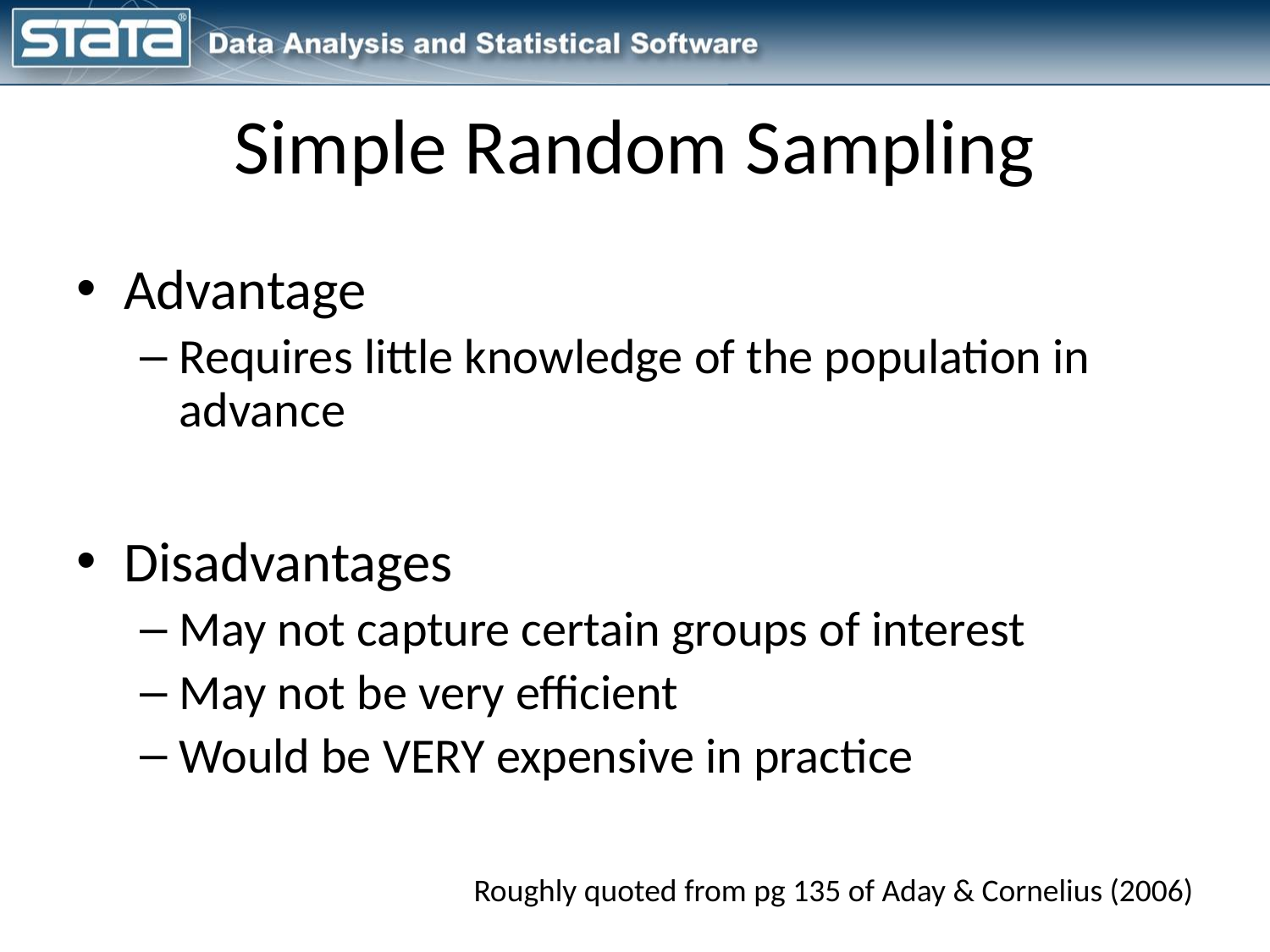

# Simple Random Sampling
Advantage
Requires little knowledge of the population in advance

Disadvantages
May not capture certain groups of interest
May not be very efficient
Would be VERY expensive in practice

Roughly quoted from pg 135 of Aday & Cornelius (2006)